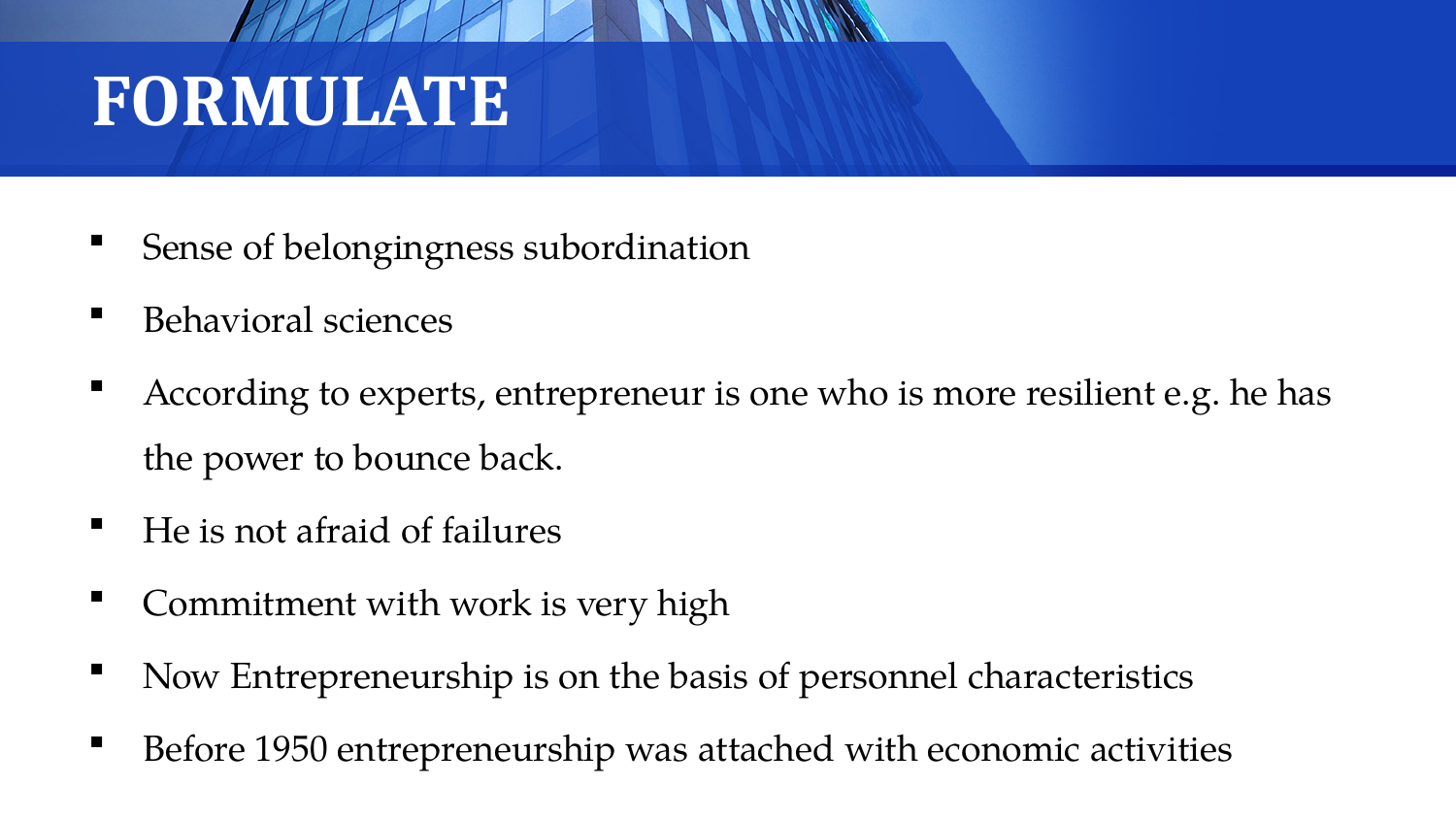

# FORMULATE
Sense of belongingness subordination
Behavioral sciences
According to experts, entrepreneur is one who is more resilient e.g. he has the power to bounce back.
He is not afraid of failures
Commitment with work is very high
Now Entrepreneurship is on the basis of personnel characteristics
Before 1950 entrepreneurship was attached with economic activities